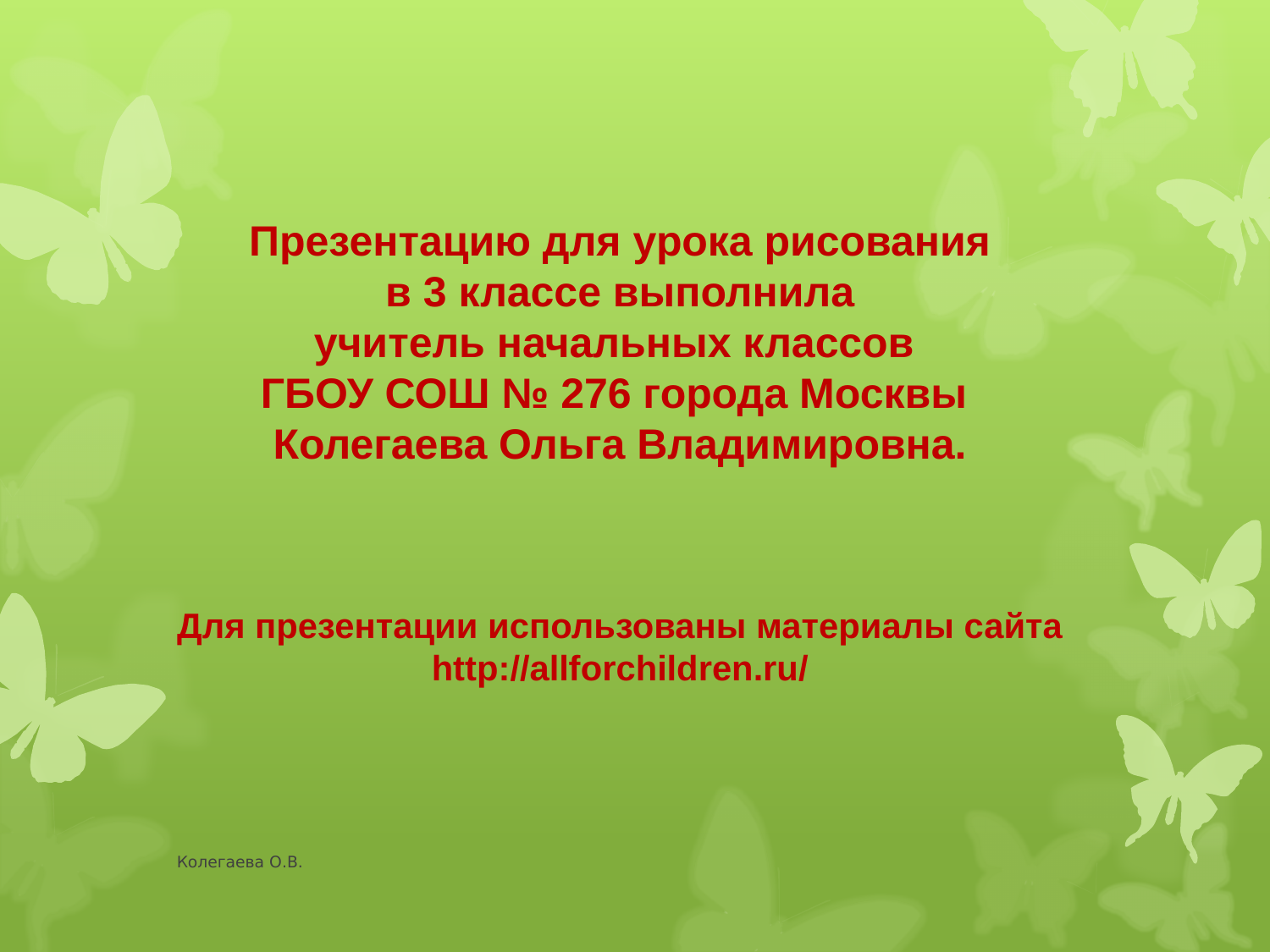

Презентацию для урока рисования
в 3 классе выполнила
учитель начальных классов
ГБОУ СОШ № 276 города Москвы
Колегаева Ольга Владимировна.
Для презентации использованы материалы сайта
http://allforchildren.ru/
Колегаева О.В.